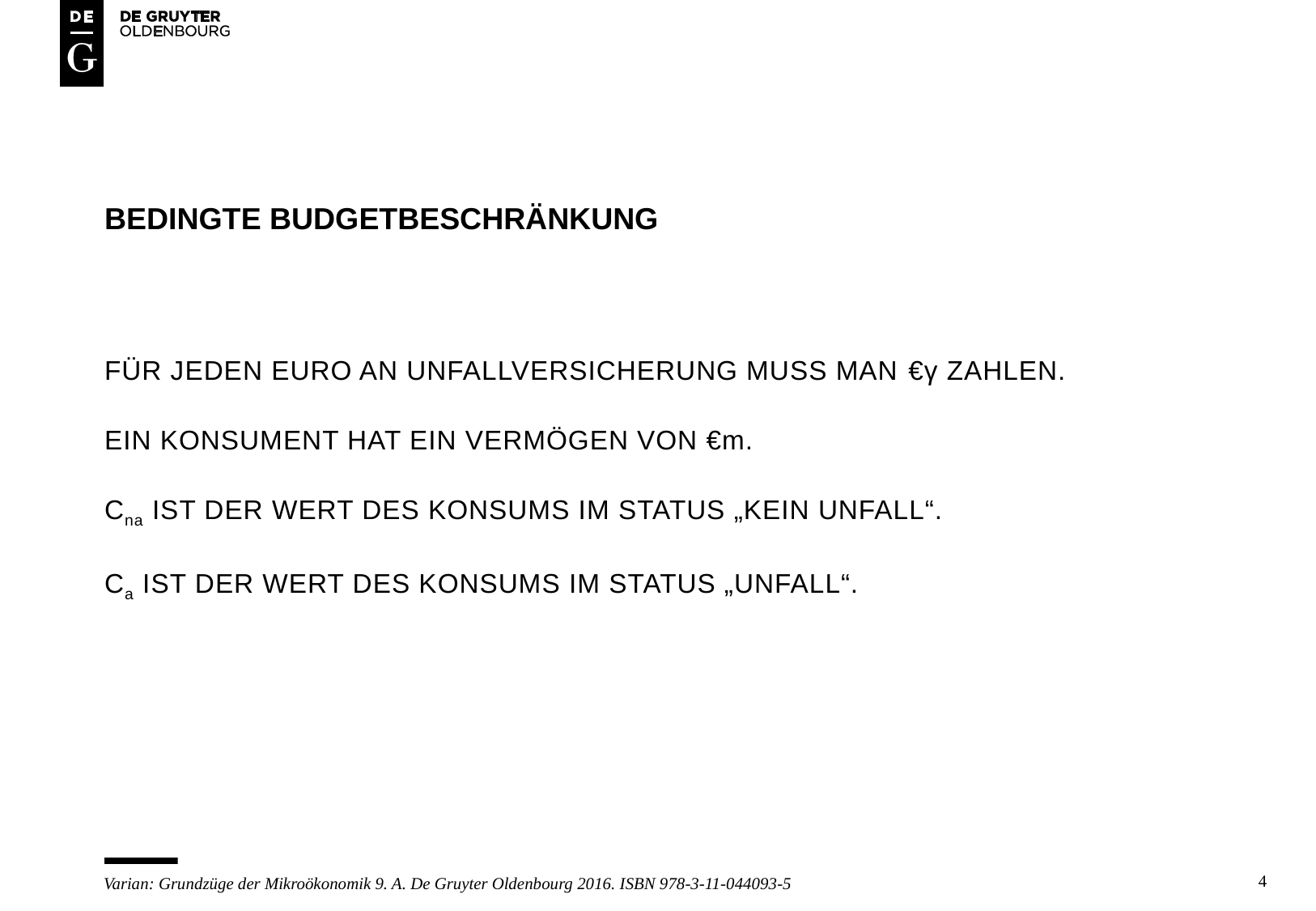

# Bedingte budgetbeschränkung

Für jeden euro an unfallversicherung muss man €γ ZAHLEN.
EIN KONSUMENT HAT EIN VERMÖGEN VON €m.
Cna IST DER WERT DES KONSUMS IM STATUS „KEIN UNFALL“.
Ca IST DER WERT DES KONSUMS IM STATUS „UNFALL“.
4
Varian: Grundzüge der Mikroökonomik 9. A. De Gruyter Oldenbourg 2016. ISBN 978-3-11-044093-5